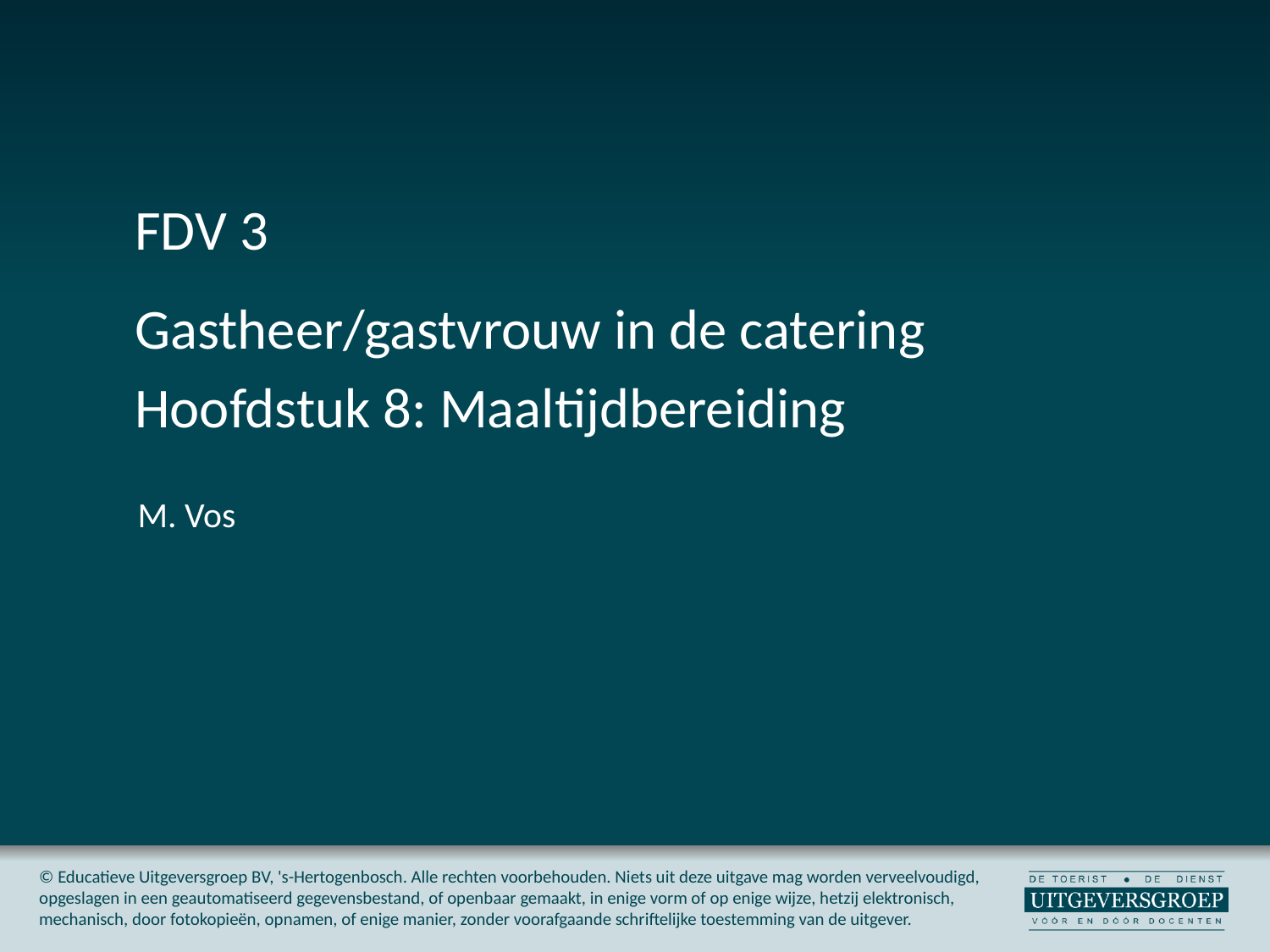

FDV 3
Gastheer/gastvrouw in de catering
Hoofdstuk 8: Maaltijdbereiding
M. Vos